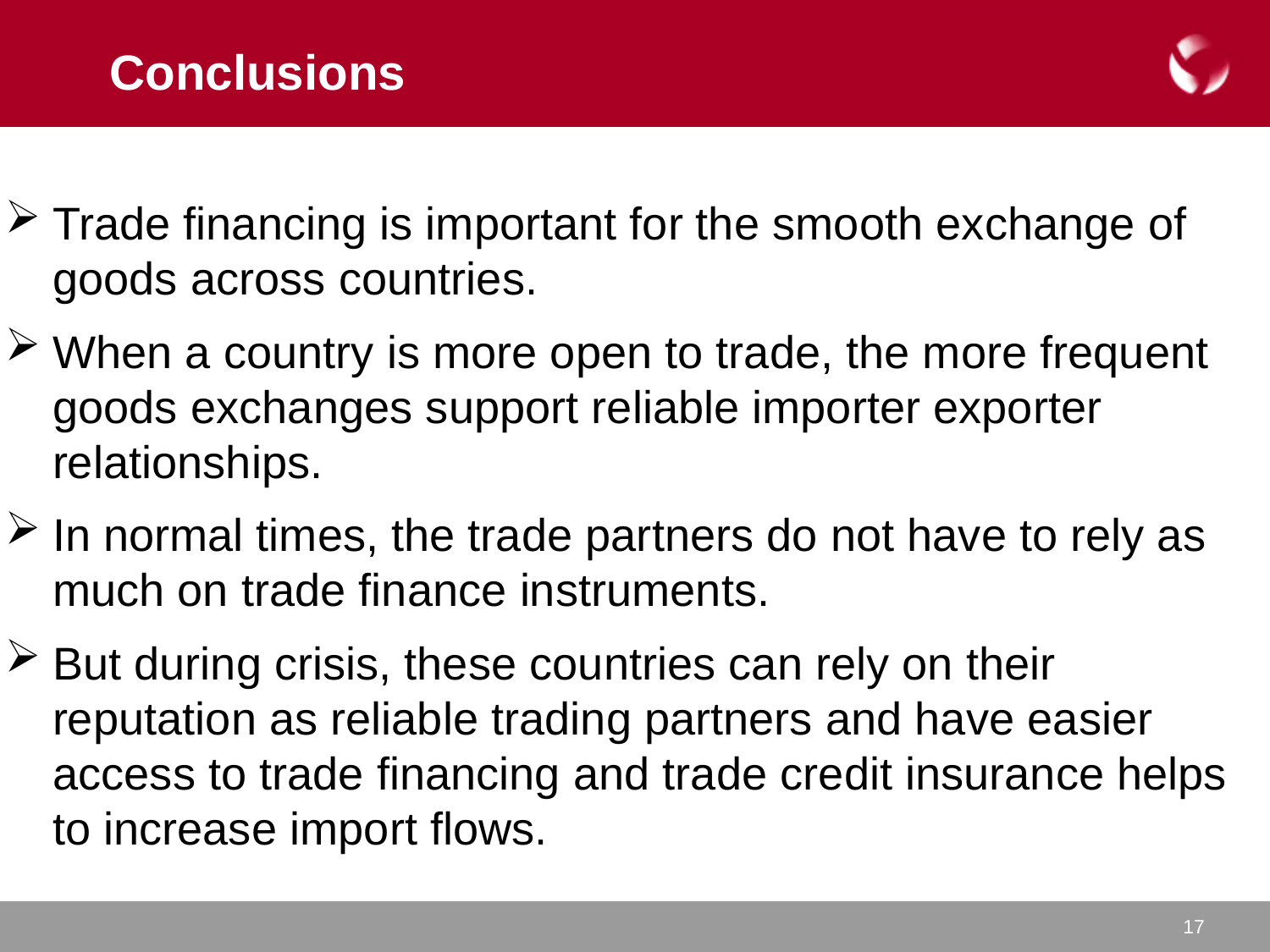

# Conclusions

Trade financing is important for the smooth exchange of goods across countries.
When a country is more open to trade, the more frequent goods exchanges support reliable importer exporter relationships.
In normal times, the trade partners do not have to rely as much on trade finance instruments.
But during crisis, these countries can rely on their reputation as reliable trading partners and have easier access to trade financing and trade credit insurance helps to increase import flows.

17